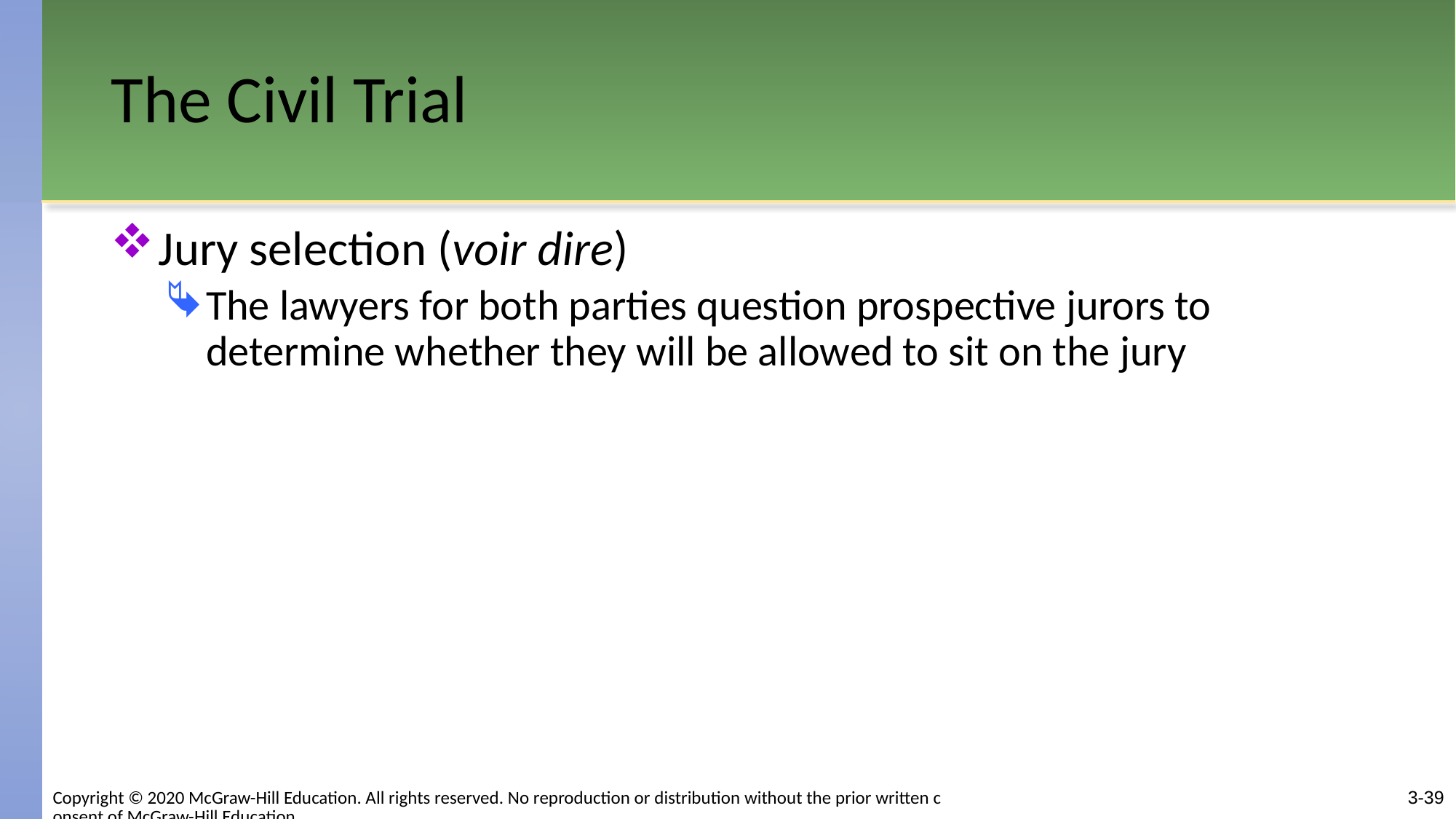

# The Civil Trial
Jury selection (voir dire)
The lawyers for both parties question prospective jurors to determine whether they will be allowed to sit on the jury

3-39
Copyright © 2020 McGraw-Hill Education. All rights reserved. No reproduction or distribution without the prior written consent of McGraw-Hill Education.